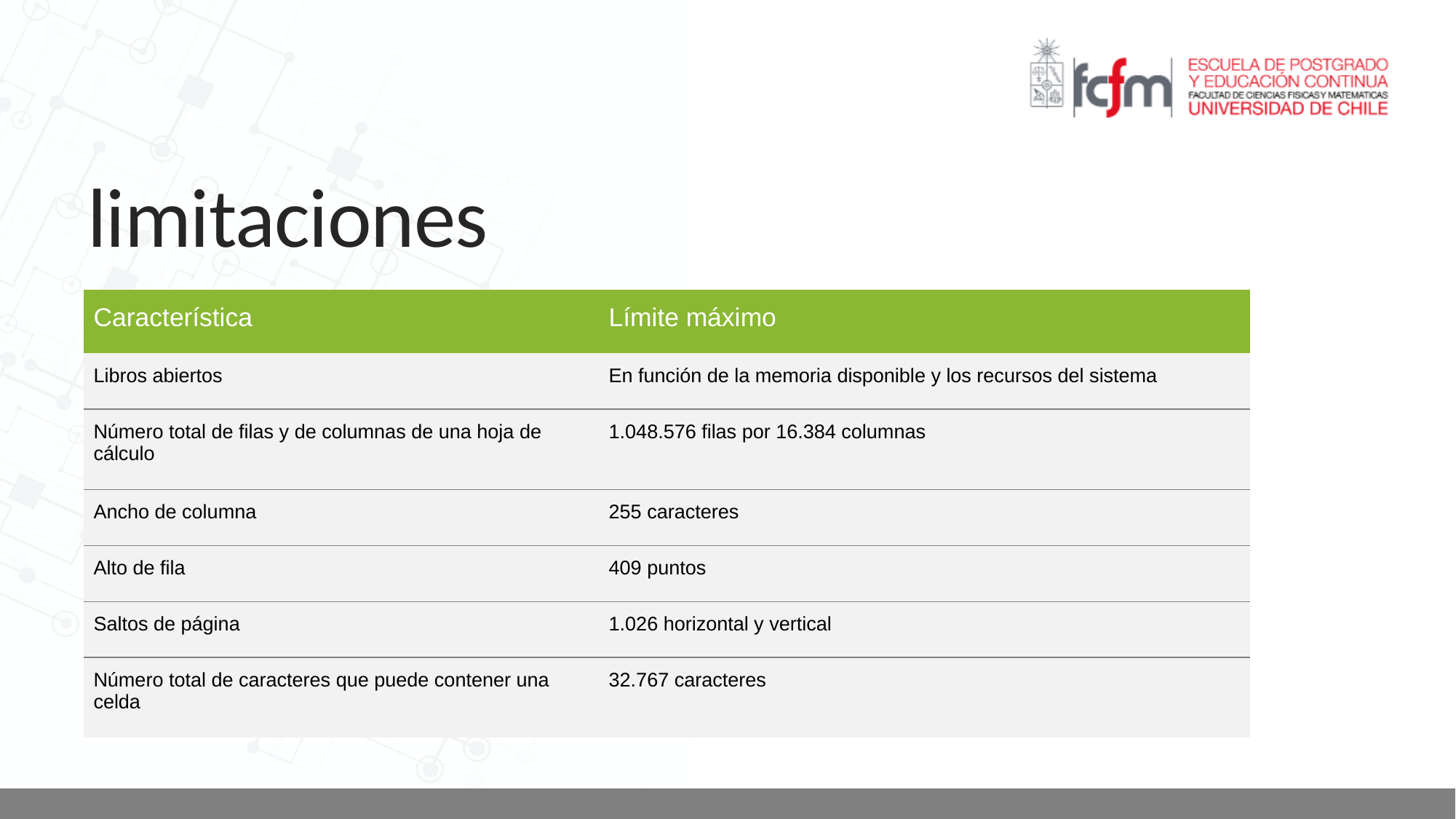

limitaciones

| Característica | Límite máximo |
| --- | --- |
| Libros abiertos | En función de la memoria disponible y los recursos del sistema |
| Número total de filas y de columnas de una hoja de cálculo | 1.048.576 filas por 16.384 columnas |
| Ancho de columna | 255 caracteres |
| Alto de fila | 409 puntos |
| Saltos de página | 1.026 horizontal y vertical |
| Número total de caracteres que puede contener una celda | 32.767 caracteres |